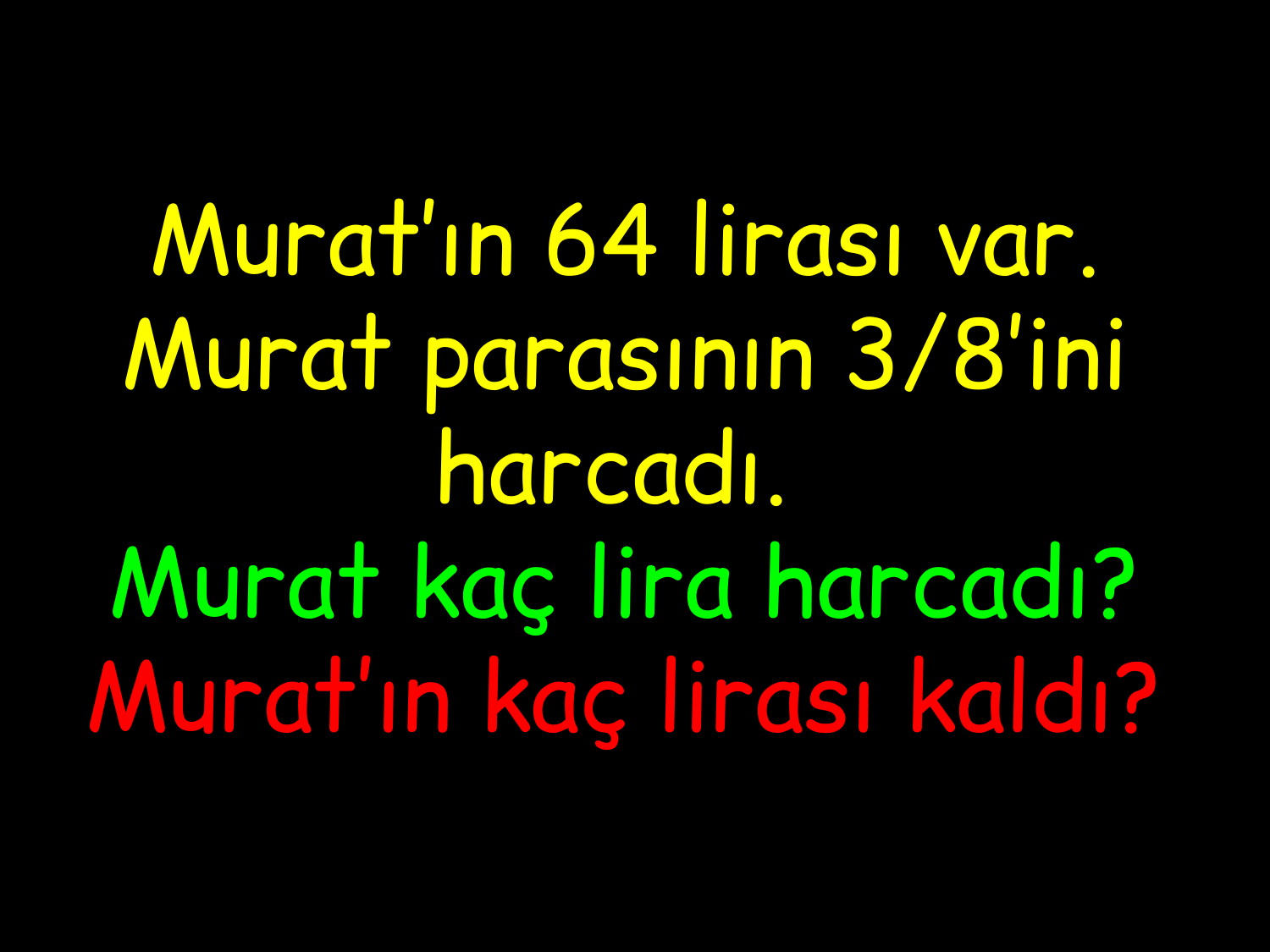

Murat’ın 64 lirası var. Murat parasının 3/8’ini harcadı.
Murat kaç lira harcadı?
Murat’ın kaç lirası kaldı?